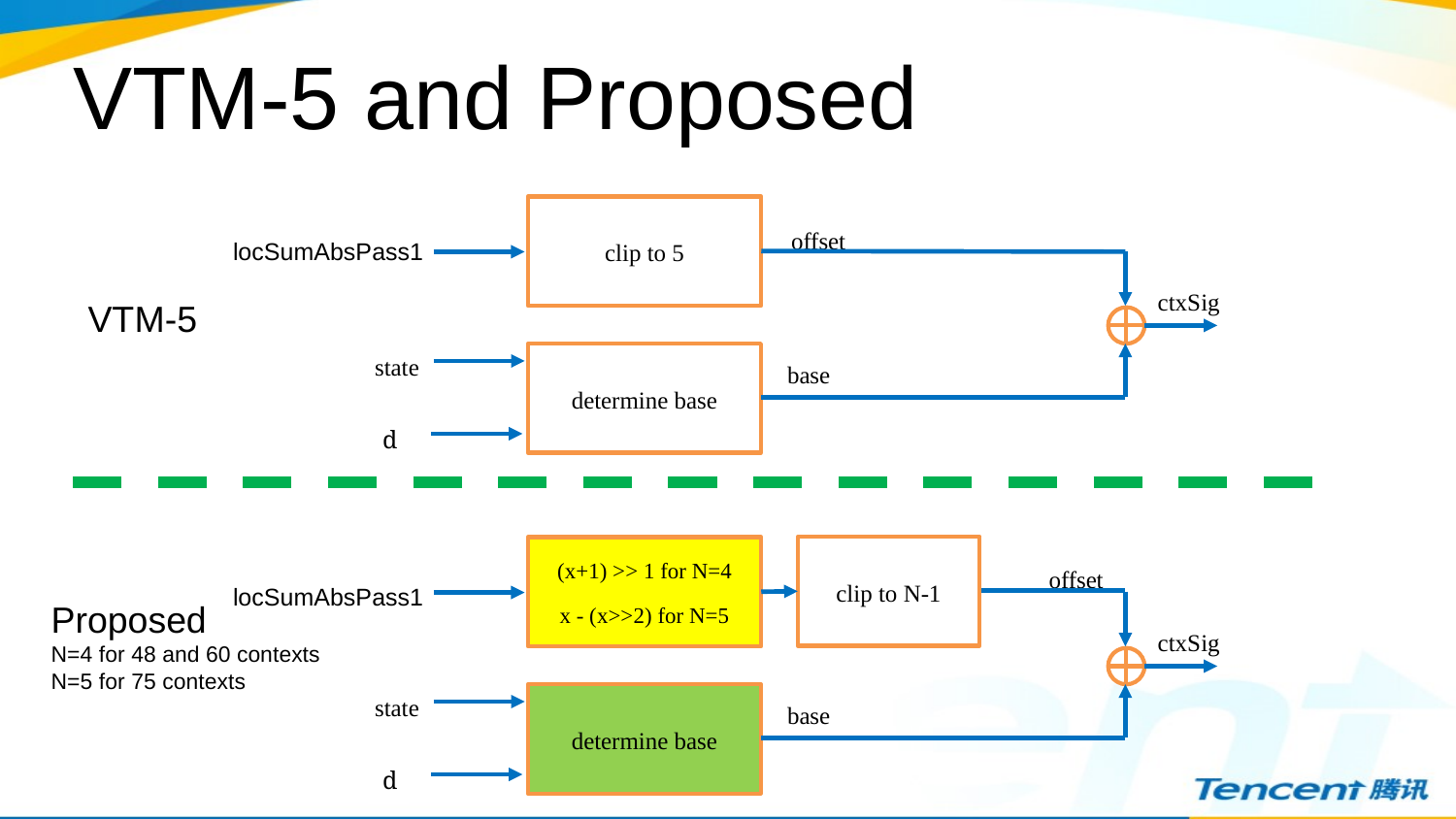

# VTM-5 and Proposed
clip to 5
offset
locSumAbsPass1
ctxSig
VTM-5

state
determine base
base

d
clip to N-1
(x+1) >> 1 for N=4
x - (x>>2) for N=5
offset
locSumAbsPass1
Proposed
N=4 for 48 and 60 contexts
N=5 for 75 contexts
ctxSig

state
determine base
base

d